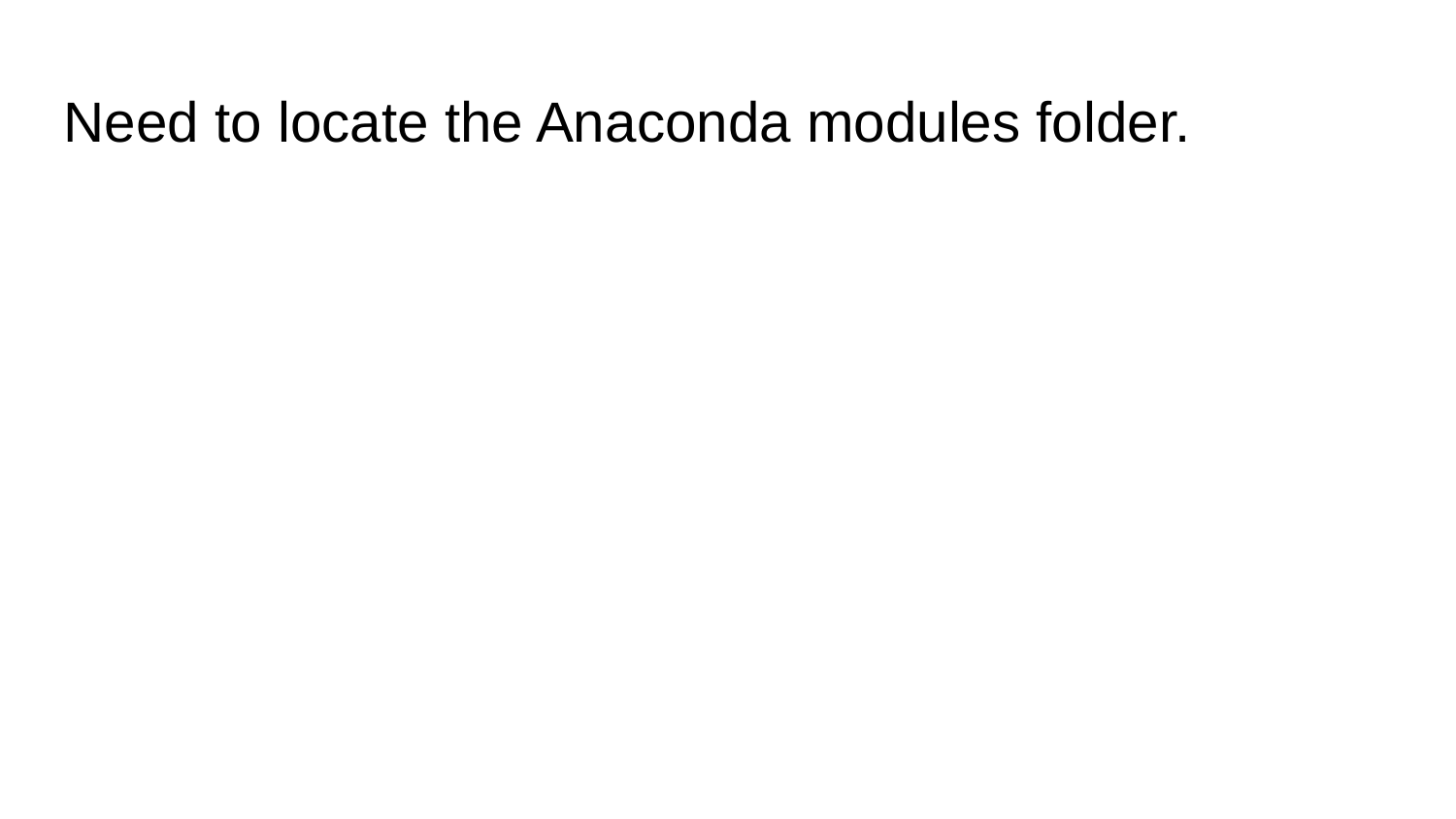

Need to locate the Anaconda modules folder.